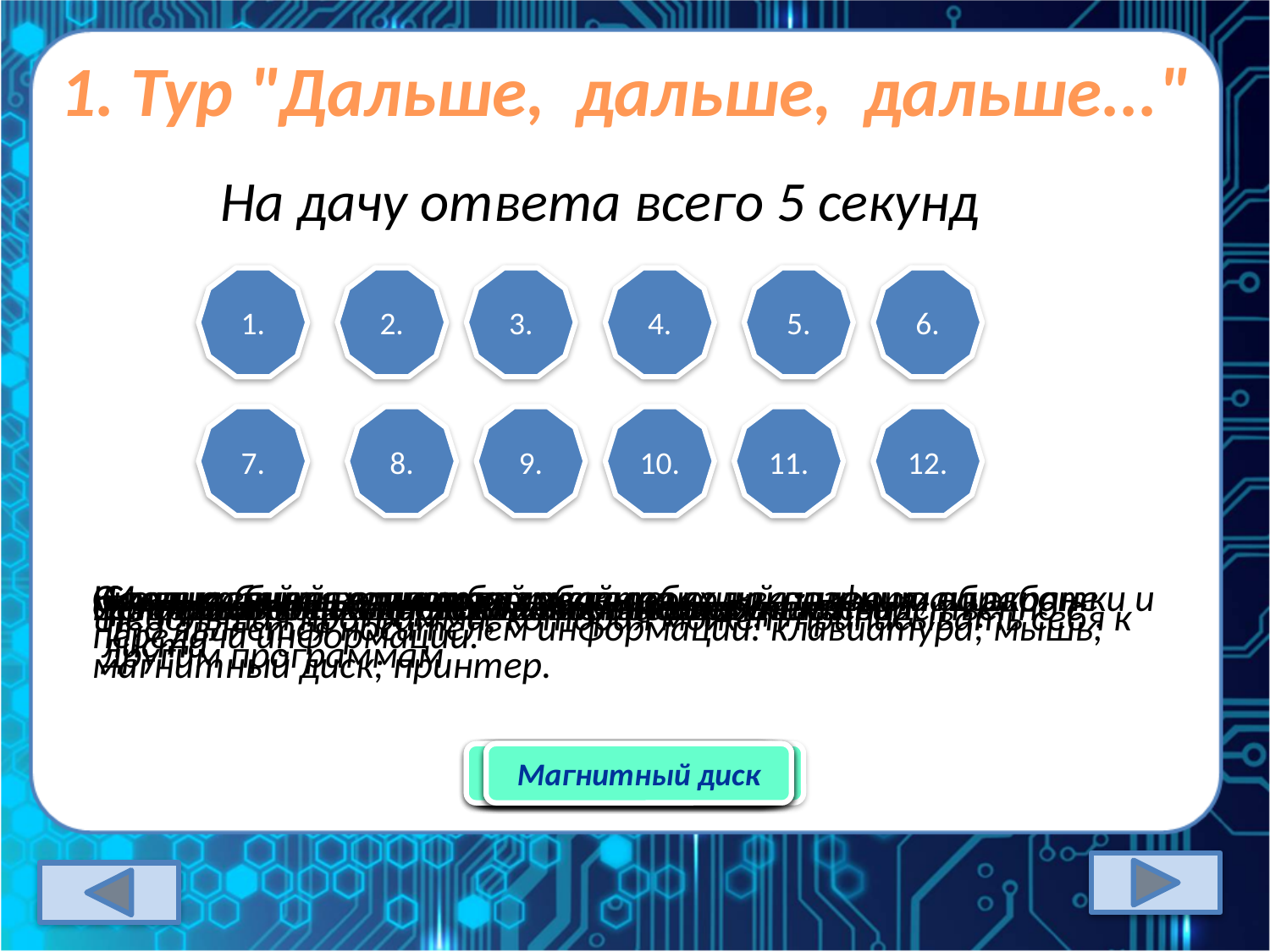

1. Тур "Дальше,  дальше,  дальше..."
На дачу ответа всего 5 секунд
1.
2.
3.
4.
5.
6.
7.
8.
9.
10.
11.
12.
Наука о законах, методах и способах накопления, обработки и передачи информации.
Сколько байт в одном килобайте.
Минимальная единица измерения кол-ва информации
Специальный индикатор, указывающий позицию на экране
Сколько бит в одном байте
Организованная последовательность действий
Устройство ввода текстовой информации.
Центральное устройство компьютера
Устройство ввода в ЭВМ информации непосредственно с листа
Программы для подключения внешней памяти

Небольшая программа, которая может приписывать себя к другим программам
Что является носителем информации: клавиатура; мышь; магнитный диск; принтер.

Сканер
Процессор
8
Информатика
Алгоритм
1024
Бит
Курсор
Клавиатура
Драйверы
Вирус
Магнитный диск